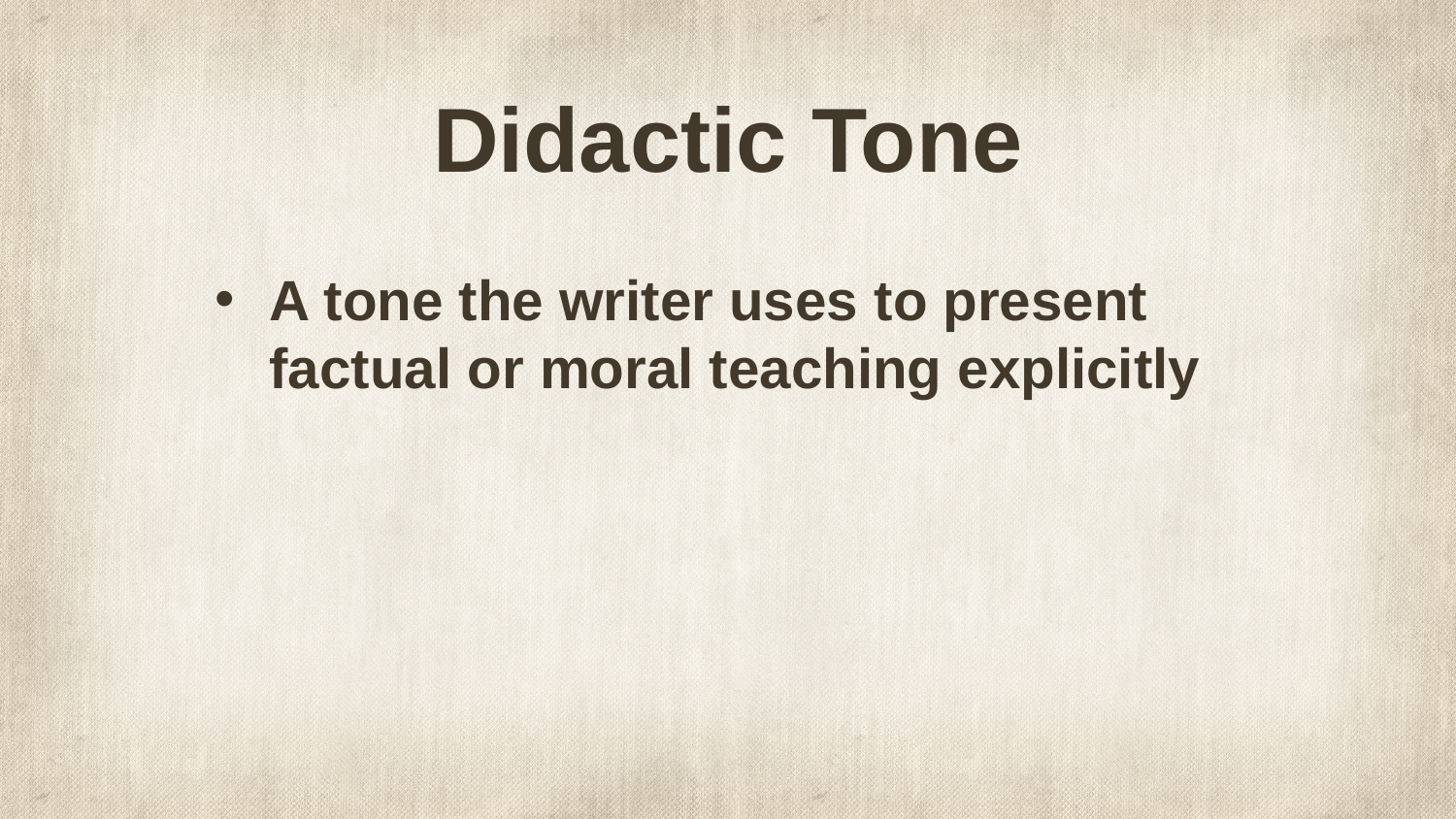

# Didactic Tone
A tone the writer uses to present factual or moral teaching explicitly